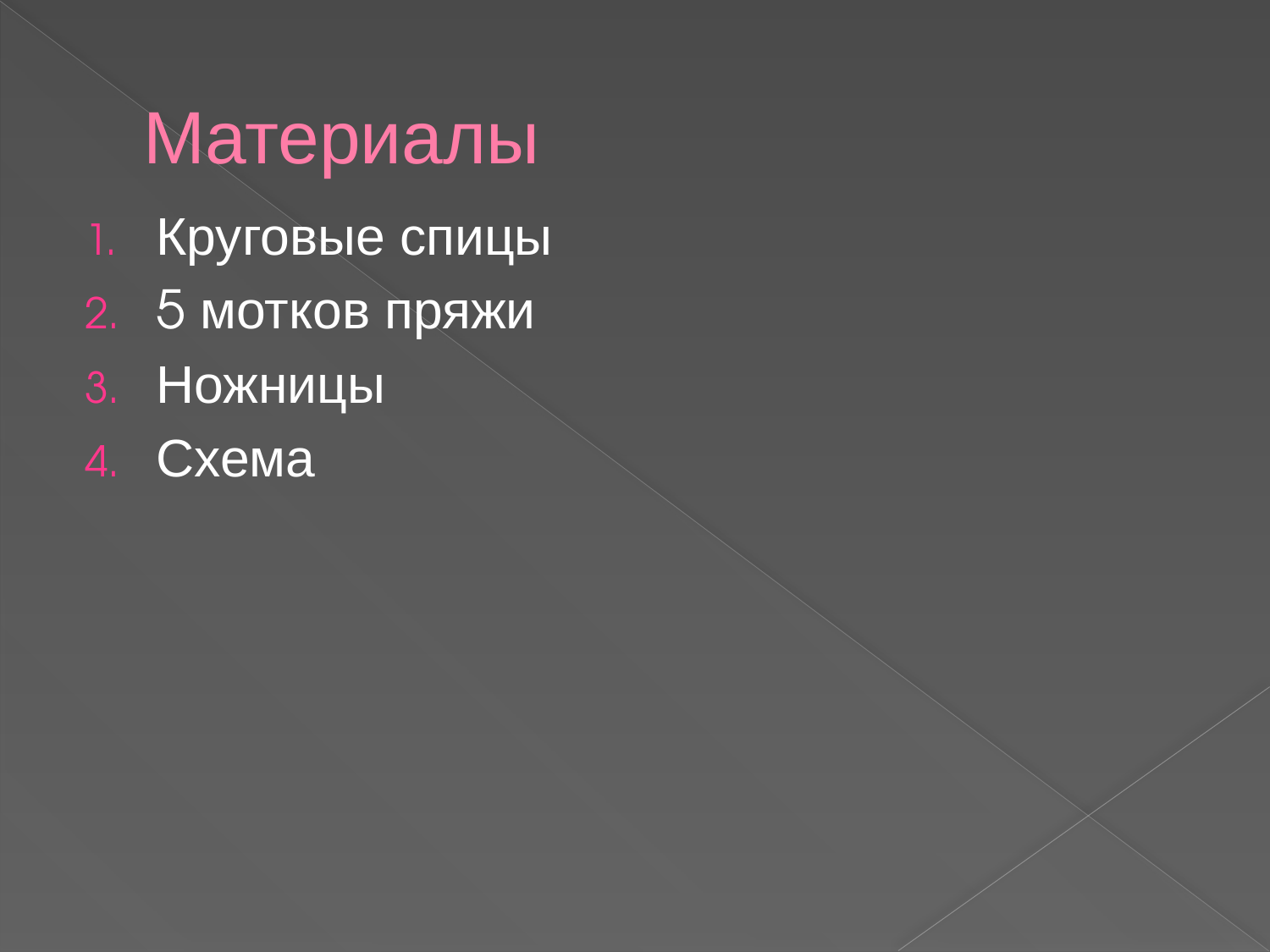

# Материалы
Круговые спицы
5 мотков пряжи
Ножницы
Схема